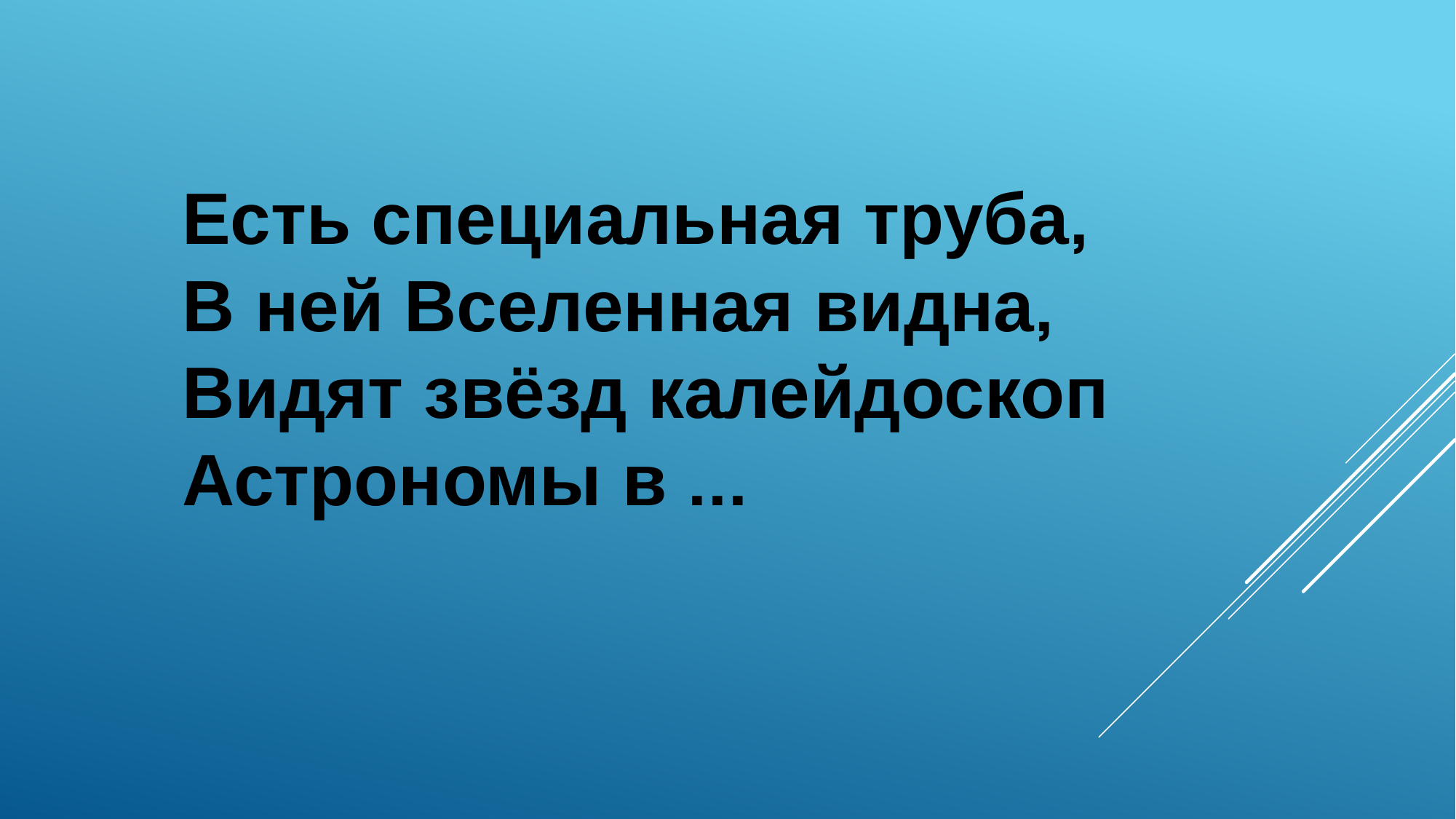

Есть специальная труба,
В ней Вселенная видна,
Видят звёзд калейдоскоп
Астрономы в ...